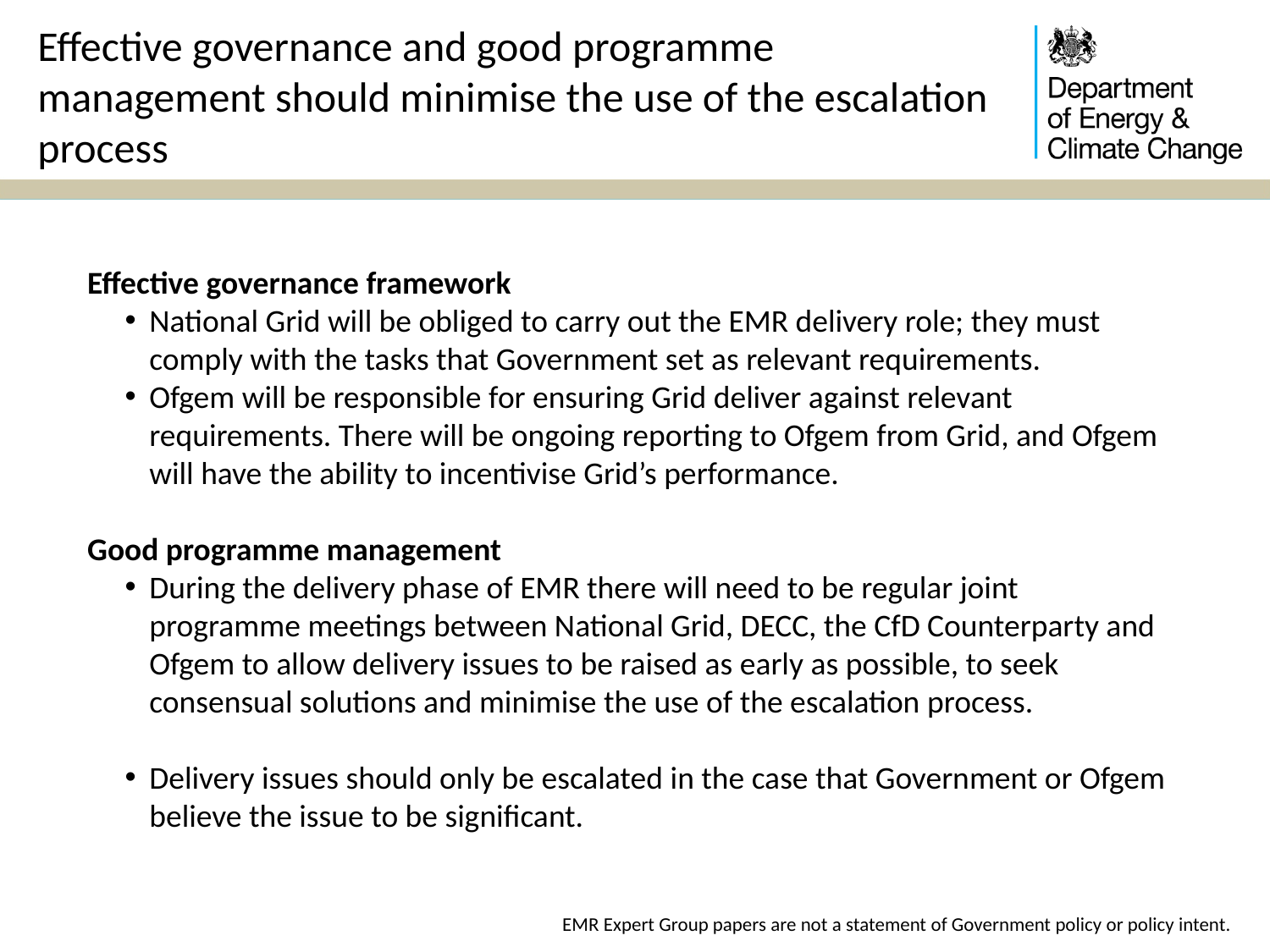

# Effective governance and good programme management should minimise the use of the escalation process
Effective governance framework
National Grid will be obliged to carry out the EMR delivery role; they must comply with the tasks that Government set as relevant requirements.
Ofgem will be responsible for ensuring Grid deliver against relevant requirements. There will be ongoing reporting to Ofgem from Grid, and Ofgem will have the ability to incentivise Grid’s performance.

Good programme management
During the delivery phase of EMR there will need to be regular joint programme meetings between National Grid, DECC, the CfD Counterparty and Ofgem to allow delivery issues to be raised as early as possible, to seek consensual solutions and minimise the use of the escalation process.

Delivery issues should only be escalated in the case that Government or Ofgem believe the issue to be significant.

EMR Expert Group papers are not a statement of Government policy or policy intent.